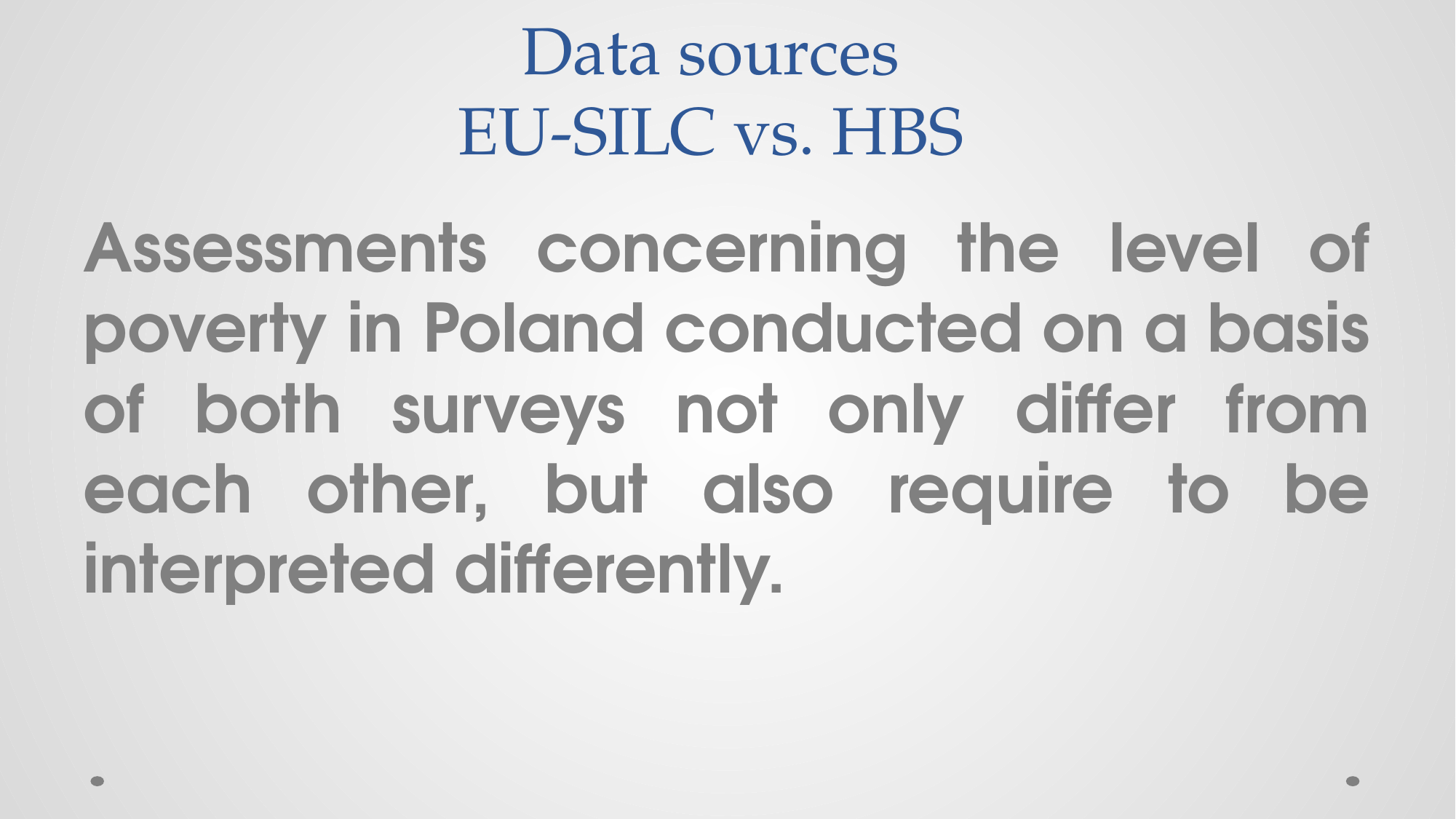

# Data sources EU-SILC vs. HBS
Assessments concerning the level of poverty in Poland conducted on a basis of both surveys not only differ from each other, but also require to be interpreted differently.